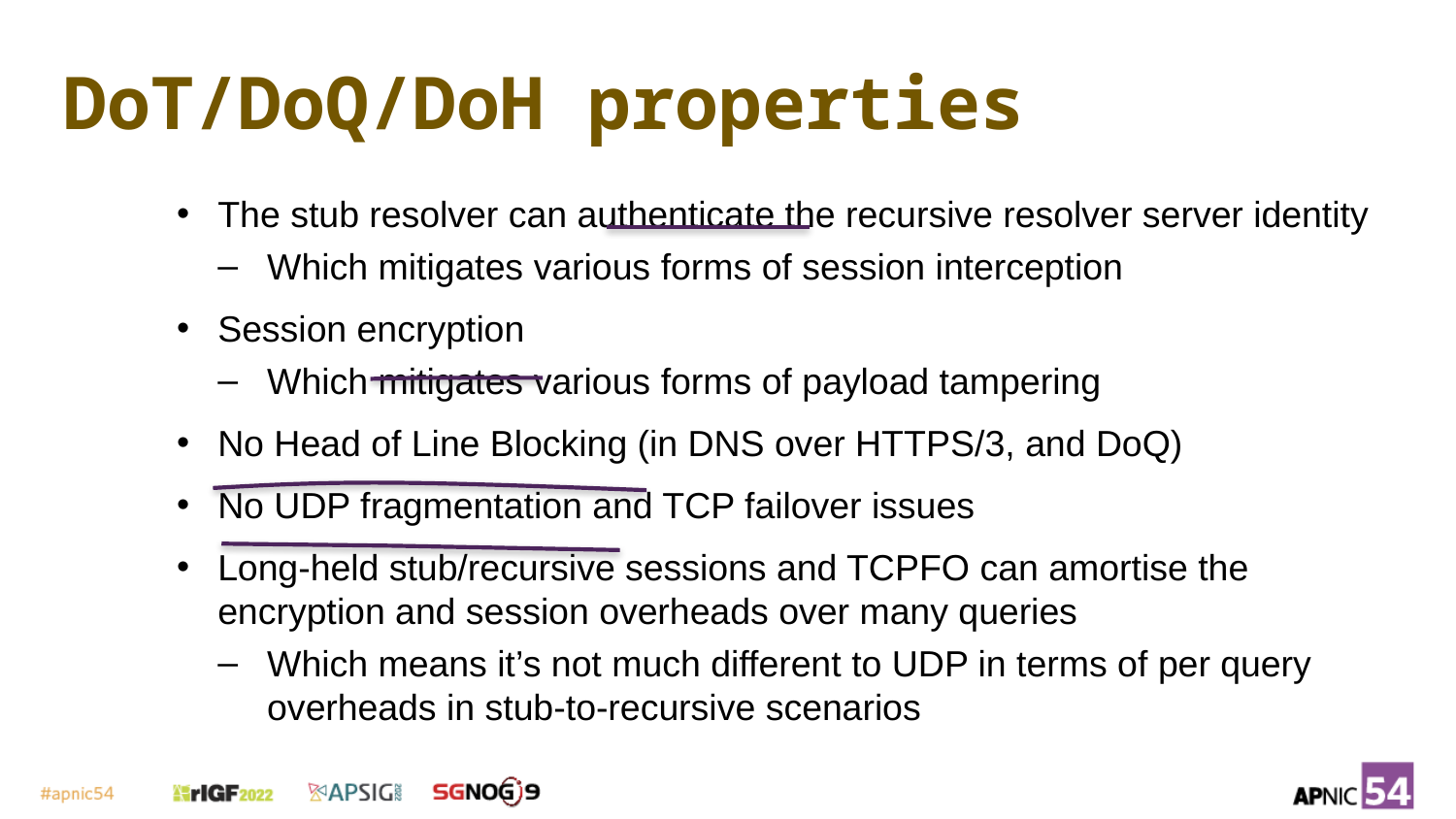

# DoT/DoQ/DoH properties
The stub resolver can authenticate the recursive resolver server identity
Which mitigates various forms of session interception
Session encryption
Which mitigates various forms of payload tampering
No Head of Line Blocking (in DNS over HTTPS/3, and DoQ)
No UDP fragmentation and TCP failover issues
Long-held stub/recursive sessions and TCPFO can amortise the encryption and session overheads over many queries
Which means it’s not much different to UDP in terms of per query overheads in stub-to-recursive scenarios